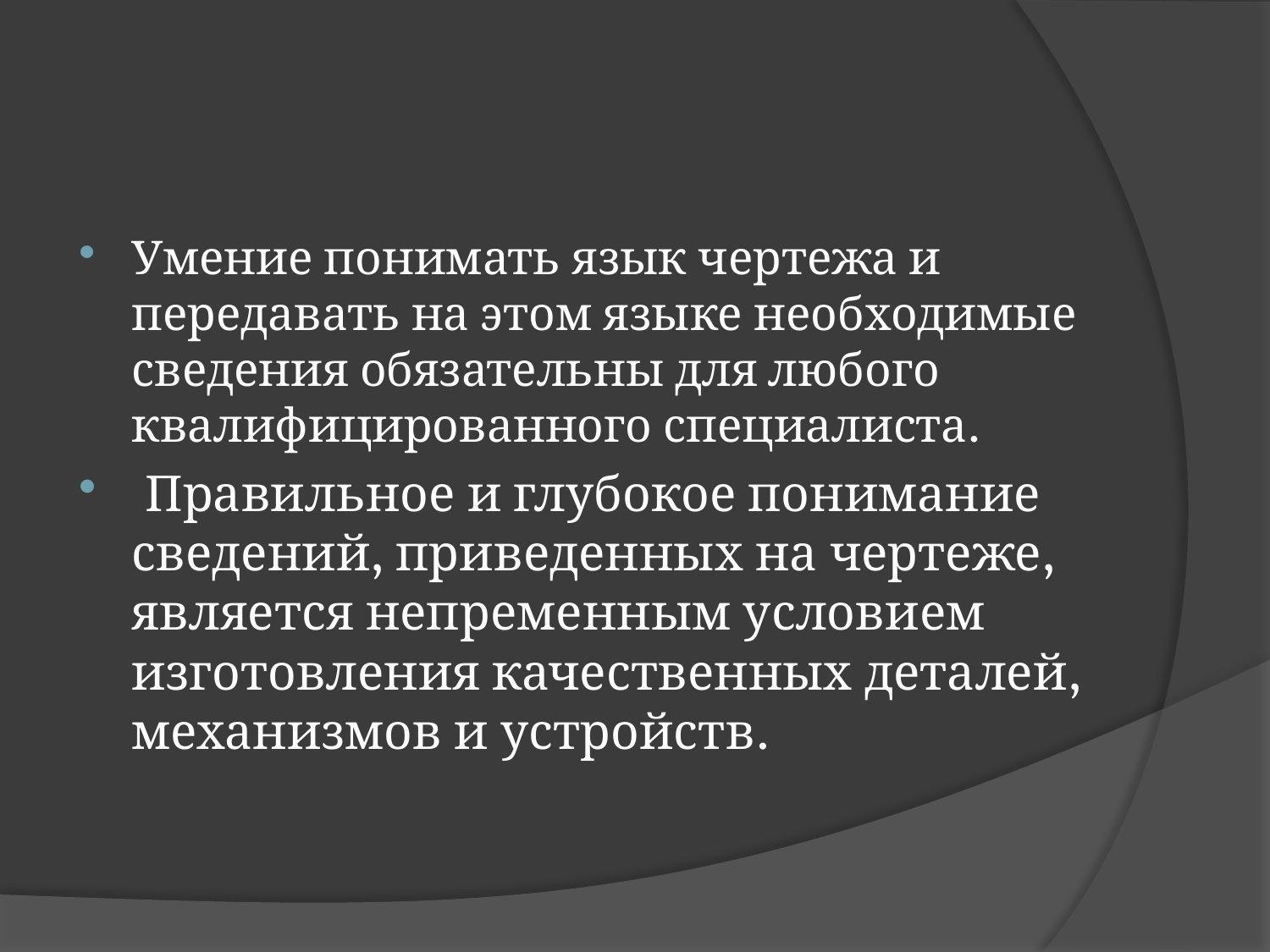

#
Умение понимать язык чертежа и передавать на этом языке необходимые сведения обязательны для любого квалифицированного специалиста.
 Правильное и глубокое понимание сведений, приведенных на чертеже, является непременным условием изготовления качественных деталей, механизмов и устройств.